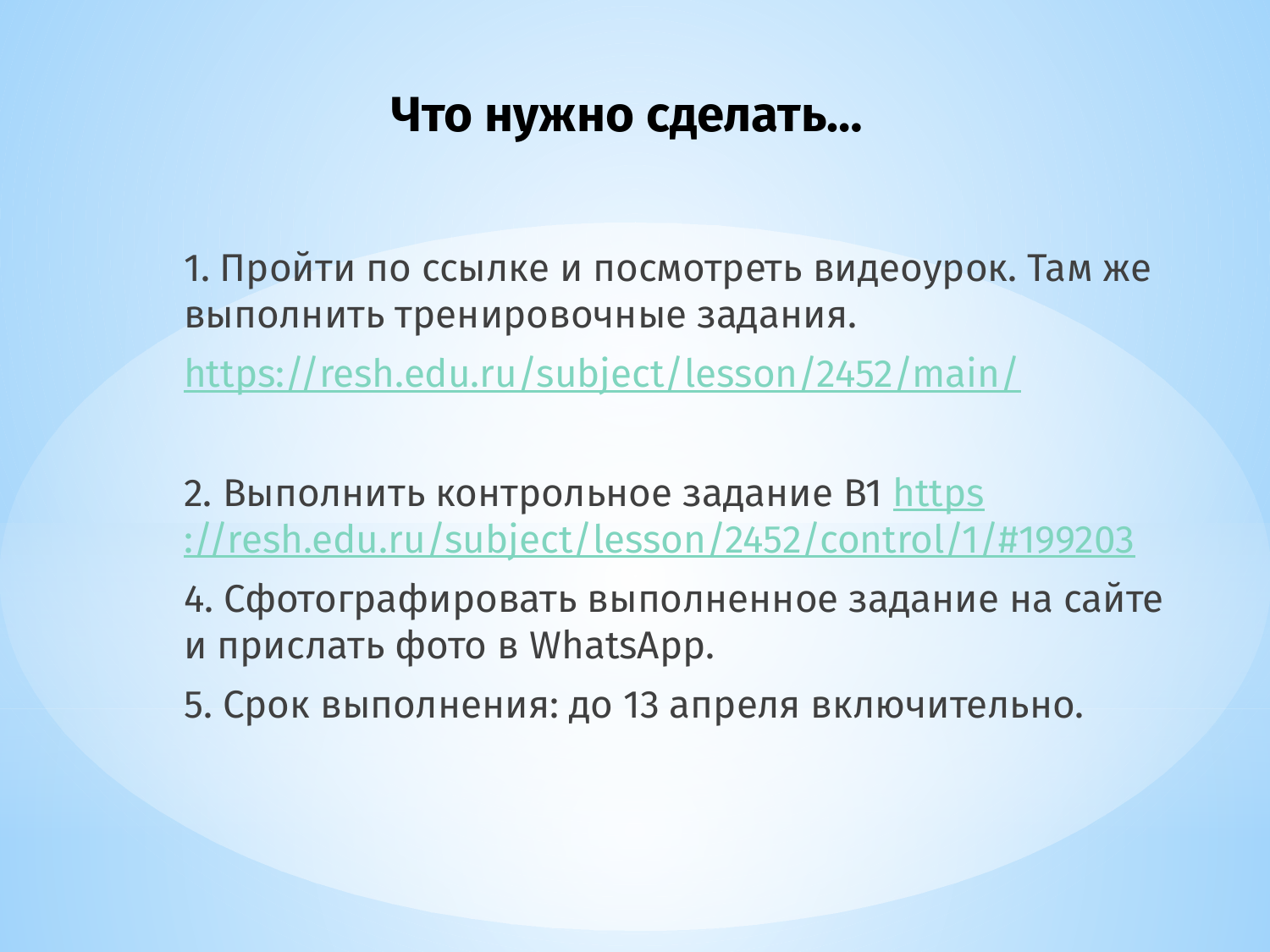

# Что нужно сделать…
1. Пройти по ссылке и посмотреть видеоурок. Там же выполнить тренировочные задания.
https://resh.edu.ru/subject/lesson/2452/main/

2. Выполнить контрольное задание В1 https://resh.edu.ru/subject/lesson/2452/control/1/#199203
4. Сфотографировать выполненное задание на сайте и прислать фото в WhatsApp.
5. Срок выполнения: до 13 апреля включительно.